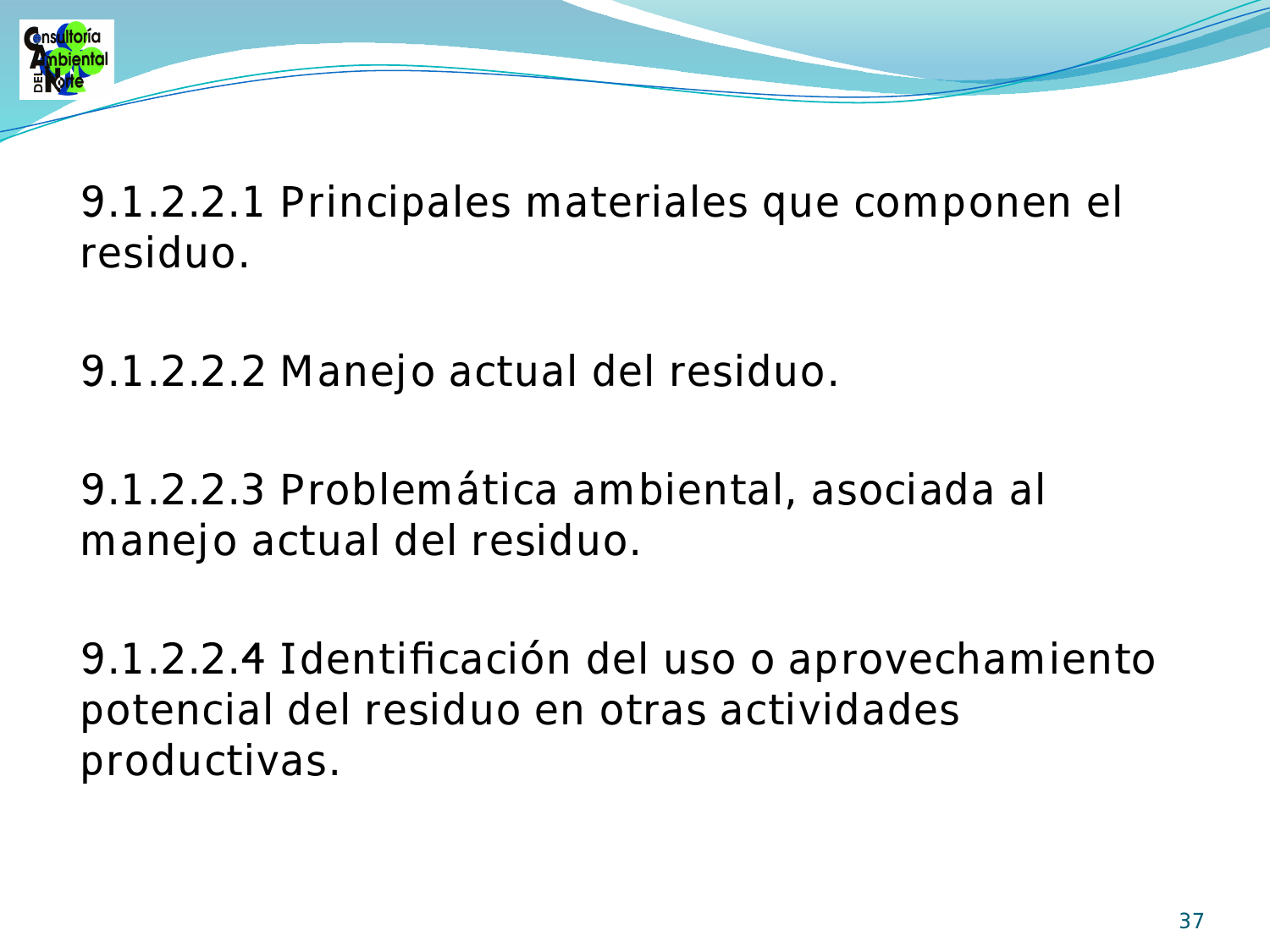

9.1.2.2.1 Principales materiales que componen el residuo.

9.1.2.2.2 Manejo actual del residuo.

9.1.2.2.3 Problemática ambiental, asociada al manejo actual del residuo.

9.1.2.2.4 Identificación del uso o aprovechamiento potencial del residuo en otras actividades productivas.

37